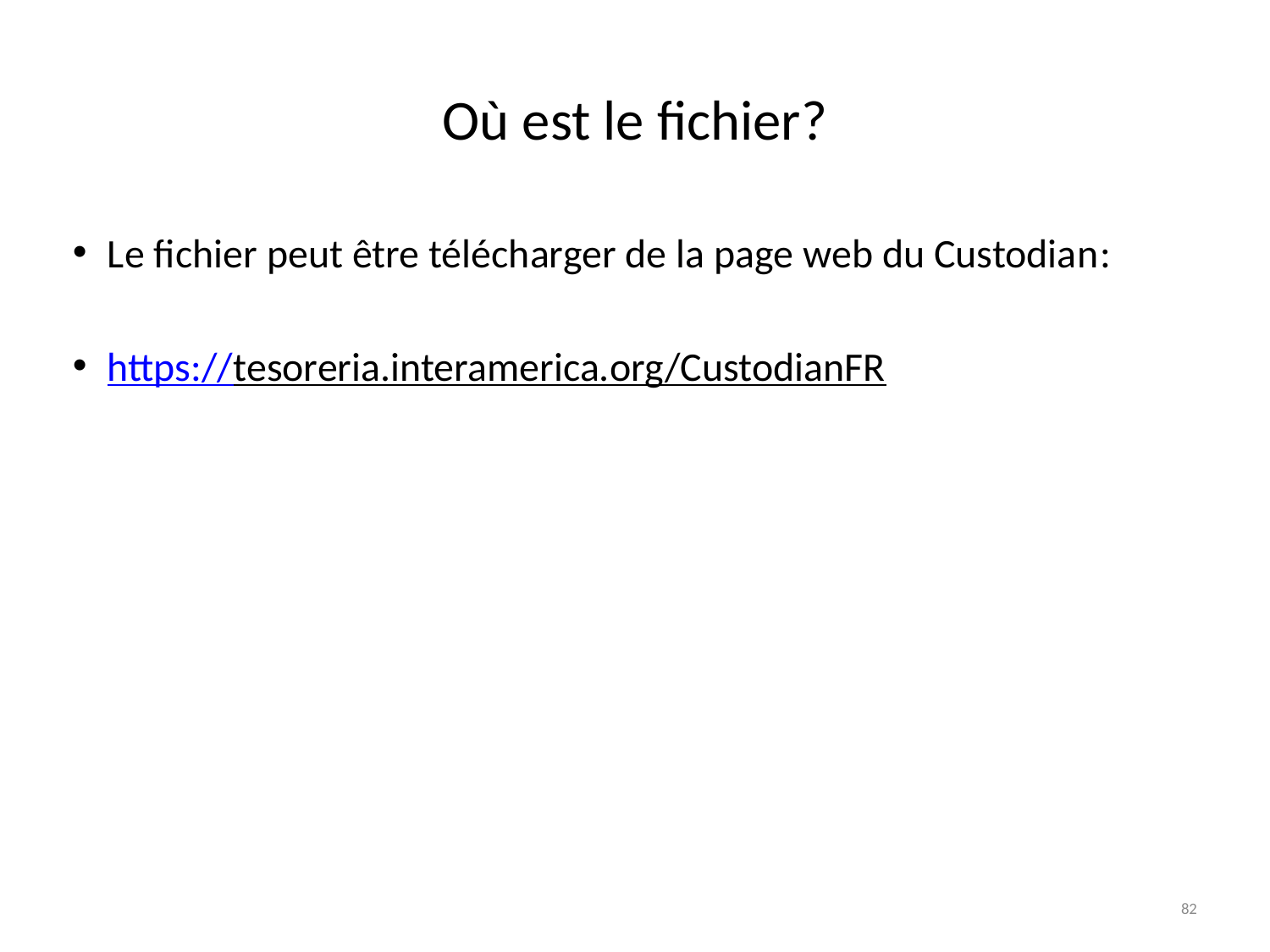

# Où est le fichier?
Le fichier peut être télécharger de la page web du Custodian:

https://tesoreria.interamerica.org/CustodianFR

82